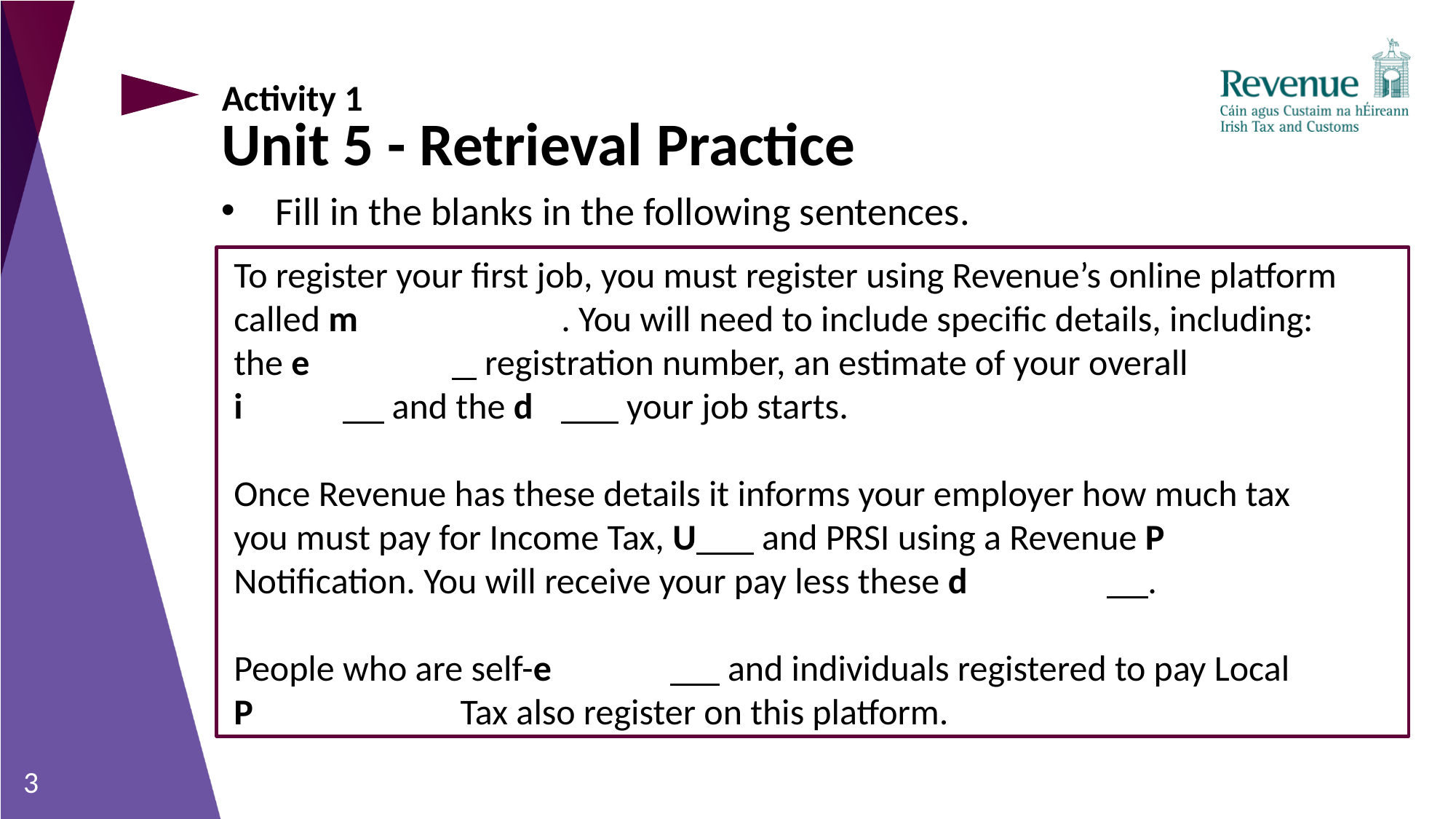

Activity 1
# Unit 5 - Retrieval Practice
Fill in the blanks in the following sentences.

To register your first job, you must register using Revenue’s online platform called m		. You will need to include specific details, including:
the e		    registration number, an estimate of your overall
i	      and the d	        your job starts.

Once Revenue has these details it informs your employer how much tax
you must pay for Income Tax, U        and PRSI using a Revenue P		     Notification. You will receive your pay less these d		     .

People who are self-e		       and individuals registered to pay Local
P		 Tax also register on this platform.
3